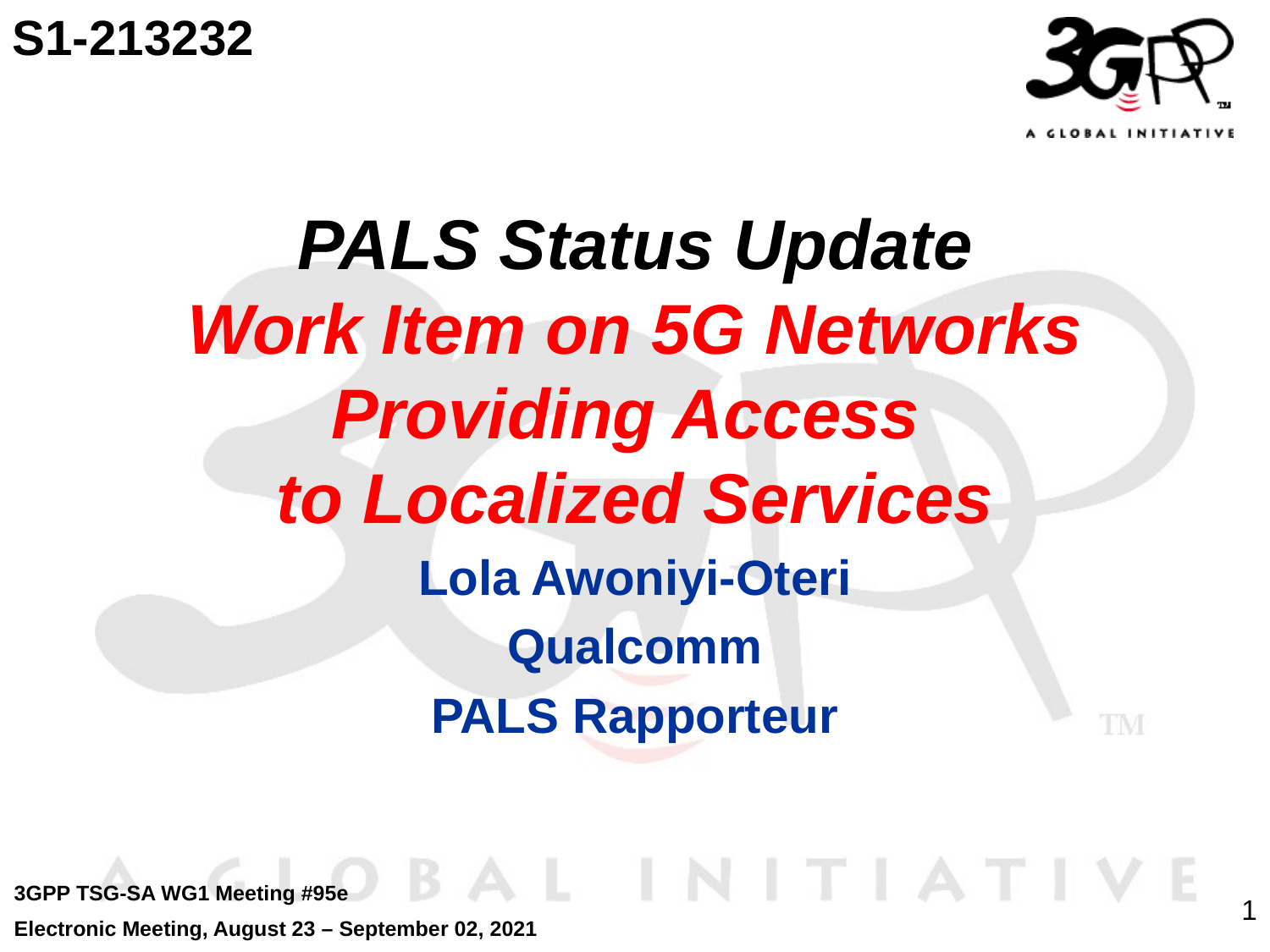

S1-213232
# PALS Status Update Work Item on 5G Networks Providing Access to Localized Services
Lola Awoniyi-Oteri
Qualcomm
PALS Rapporteur
3GPP TSG-SA WG1 Meeting #95e
Electronic Meeting, August 23 – September 02, 2021
1